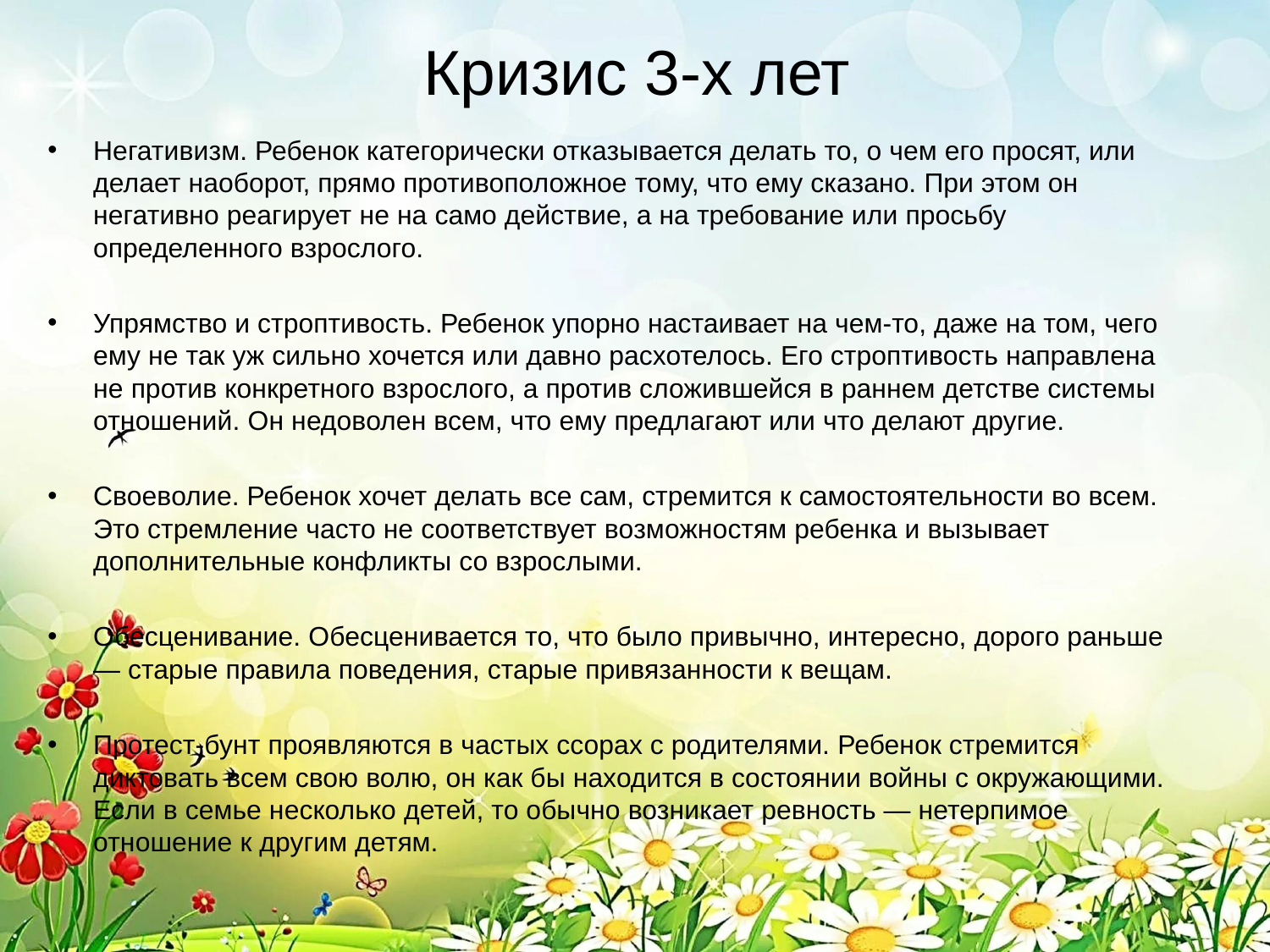

# Кризис 3-х лет

Негативизм. Ребенок категорически отказывается делать то, о чем его просят, или делает наоборот, прямо противоположное тому, что ему сказано. При этом он негативно реагирует не на само действие, а на требование или просьбу определенного взрослого.

Упрямство и строптивость. Ребенок упорно настаивает на чем-то, даже на том, чего ему не так уж сильно хочется или давно расхотелось. Его строптивость направлена не против конкретного взрослого, а против сложившейся в раннем детстве системы отношений. Он недоволен всем, что ему предлагают или что делают другие.

Своеволие. Ребенок хочет делать все сам, стремится к самостоятельности во всем. Это стремление часто не соответствует возможностям ребенка и вызывает дополнительные конфликты со взрослыми.

Обесценивание. Обесценивается то, что было привычно, интересно, дорого раньше — старые правила поведения, старые привязанности к вещам.

Протест-бунт проявляются в частых ссорах с родителями. Ребенок стремится диктовать всем свою волю, он как бы находится в состоянии войны с окружающими. Если в семье несколько детей, то обычно возникает ревность — нетерпимое отношение к другим детям.